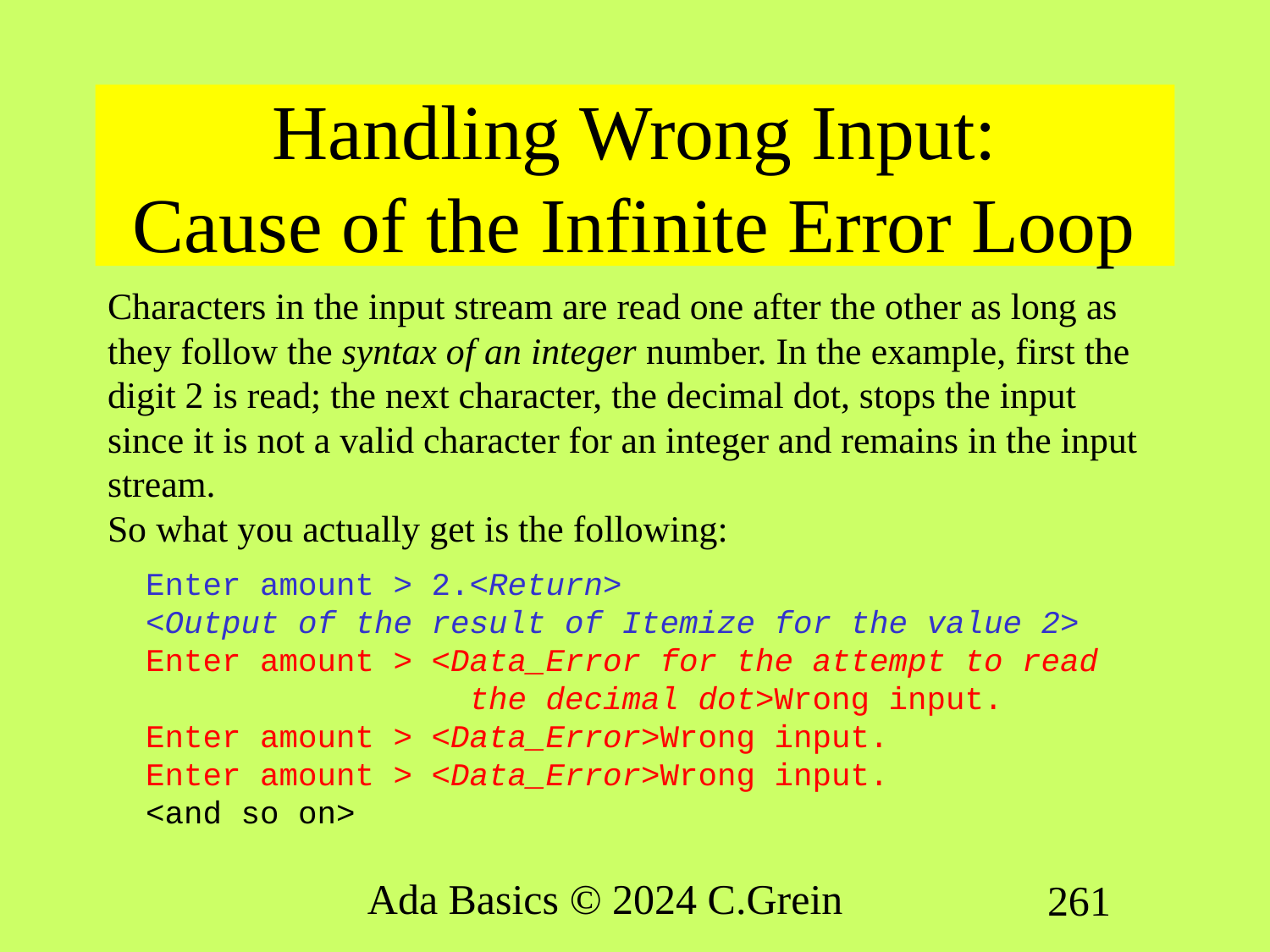

# Handling Wrong Input: Cause of the Infinite Error Loop
Characters in the input stream are read one after the other as long as they follow the syntax of an integer number. In the example, first the digit 2 is read; the next character, the decimal dot, stops the input since it is not a valid character for an integer and remains in the input stream.
So what you actually get is the following:
  Enter amount > 2.<Return>
  <Output of the result of Itemize for the value 2>
  Enter amount > <Data_Error for the attempt to read
                   the decimal dot>Wrong input.
  Enter amount > <Data_Error>Wrong input.
  Enter amount > <Data_Error>Wrong input.
  <and so on>
Ada Basics © 2024 C.Grein
261